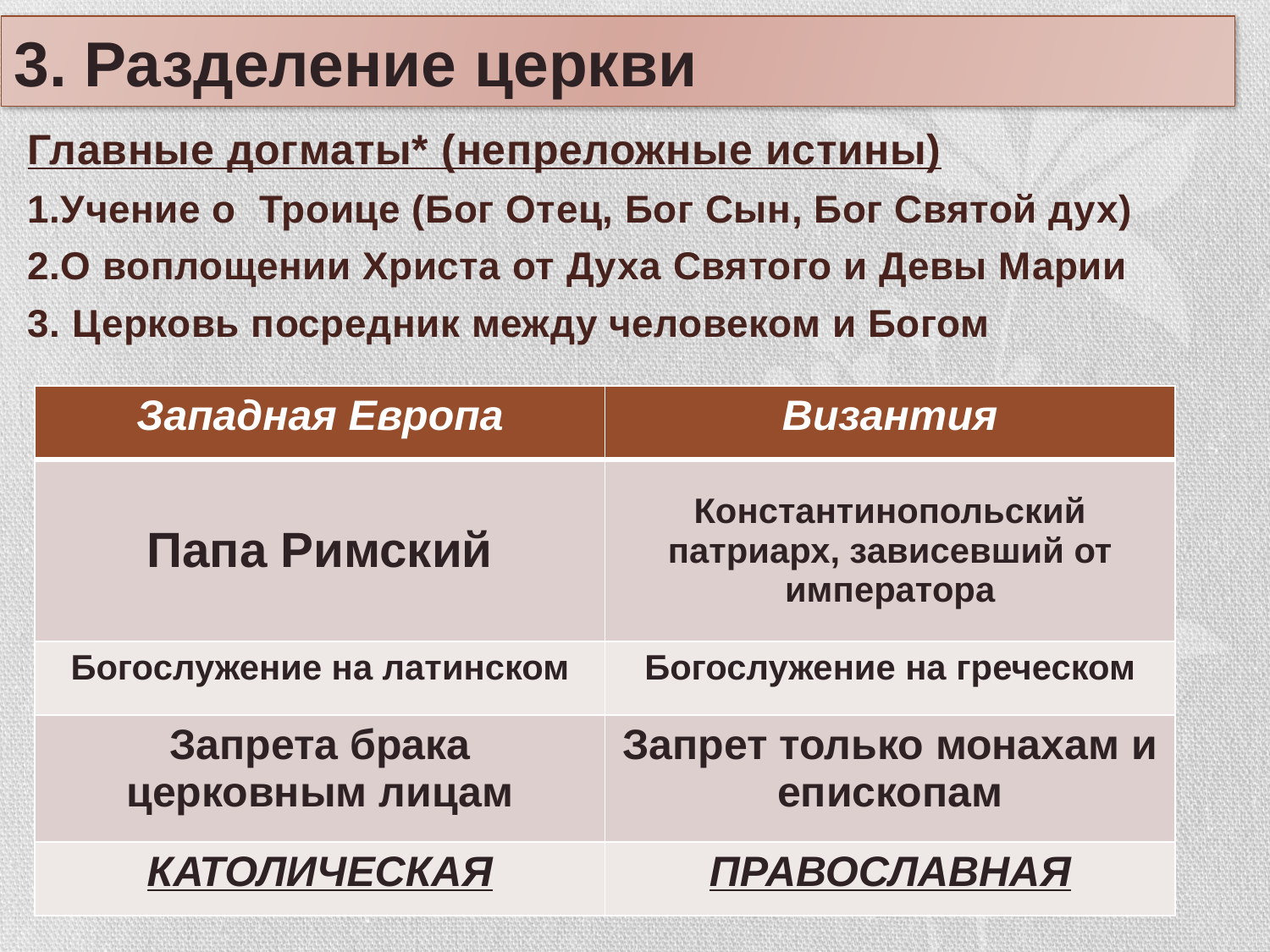

# 3. Разделение церкви
Главные догматы* (непреложные истины)
1.Учение о  Троице (Бог Отец, Бог Сын, Бог Святой дух)
2.О воплощении Христа от Духа Святого и Девы Марии
3. Церковь посредник между человеком и Богом

| Западная Европа | Византия |
| --- | --- |
| Папа Римский | Константинопольский патриарх, зависевший от императора |
| Богослужение на латинском | Богослужение на греческом |
| Запрета брака церковным лицам | Запрет только монахам и епископам |
| КАТОЛИЧЕСКАЯ | ПРАВОСЛАВНАЯ |